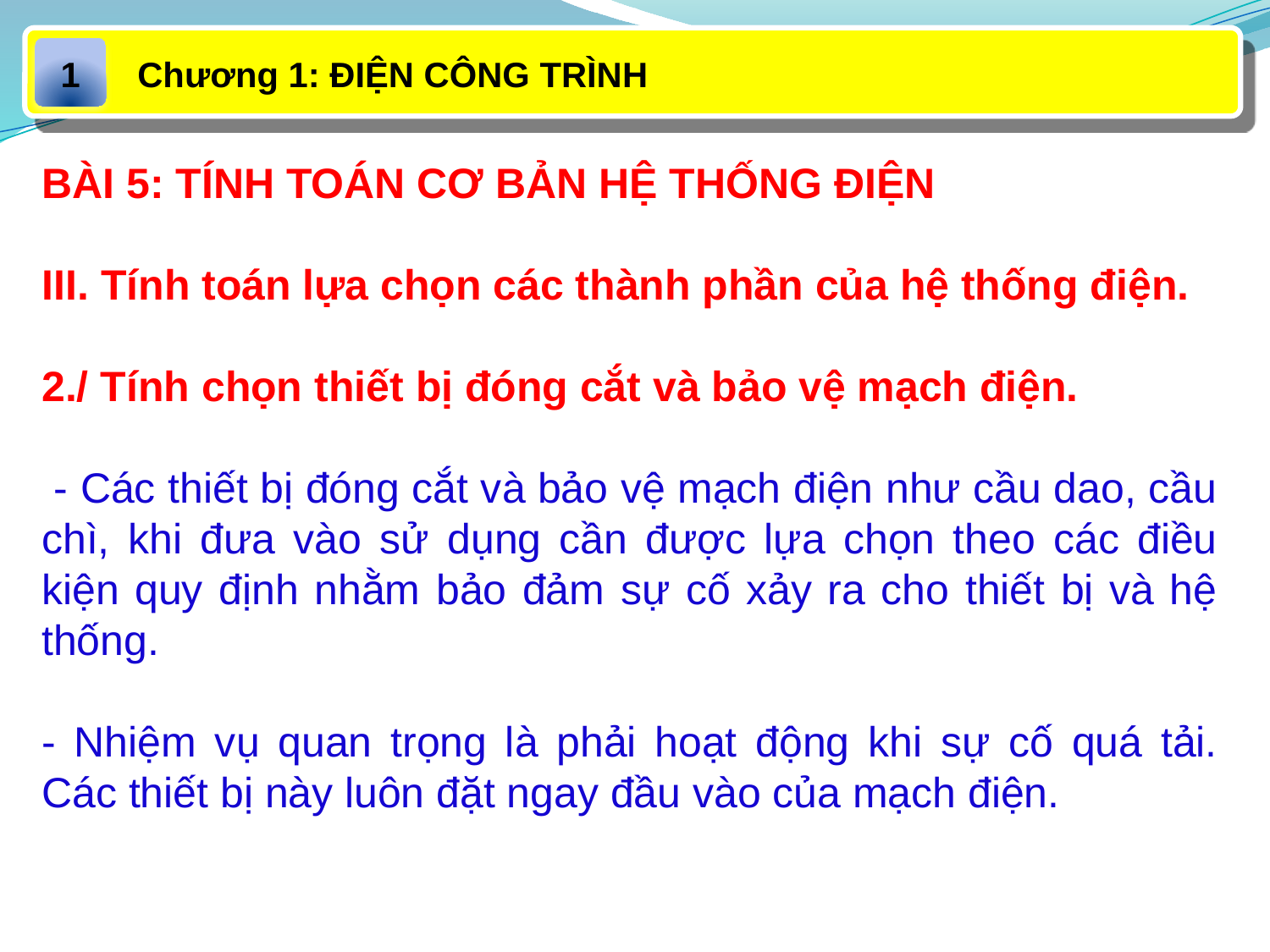

Chương 1: ĐIỆN CÔNG TRÌNH
1

BÀI 5: TÍNH TOÁN CƠ BẢN HỆ THỐNG ĐIỆN

III. Tính toán lựa chọn các thành phần của hệ thống điện.

2./ Tính chọn thiết bị đóng cắt và bảo vệ mạch điện.

 - Các thiết bị đóng cắt và bảo vệ mạch điện như cầu dao, cầu chì, khi đưa vào sử dụng cần được lựa chọn theo các điều kiện quy định nhằm bảo đảm sự cố xảy ra cho thiết bị và hệ thống.

- Nhiệm vụ quan trọng là phải hoạt động khi sự cố quá tải. Các thiết bị này luôn đặt ngay đầu vào của mạch điện.